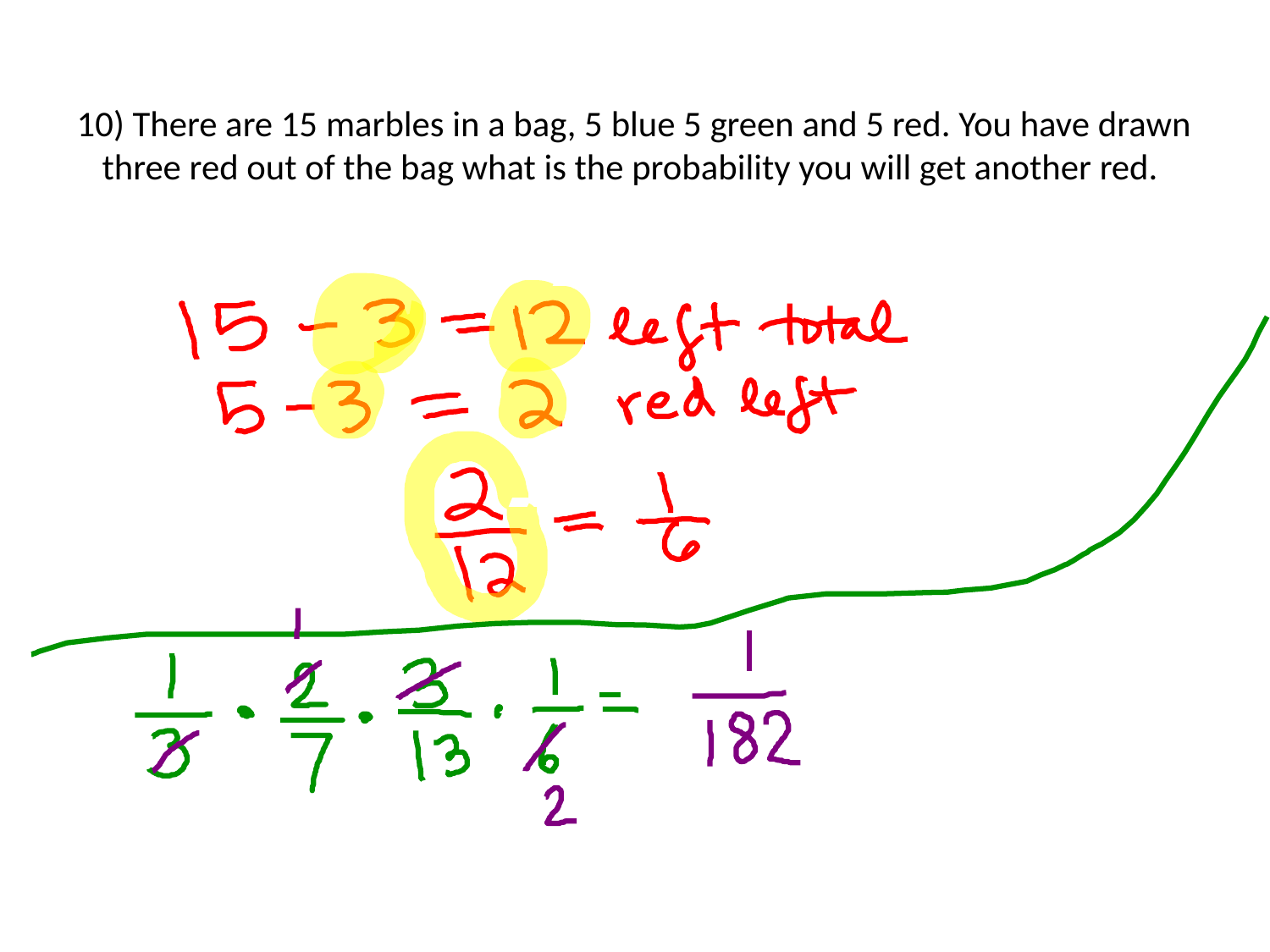

# 10) There are 15 marbles in a bag, 5 blue 5 green and 5 red. You have drawn three red out of the bag what is the probability you will get another red.